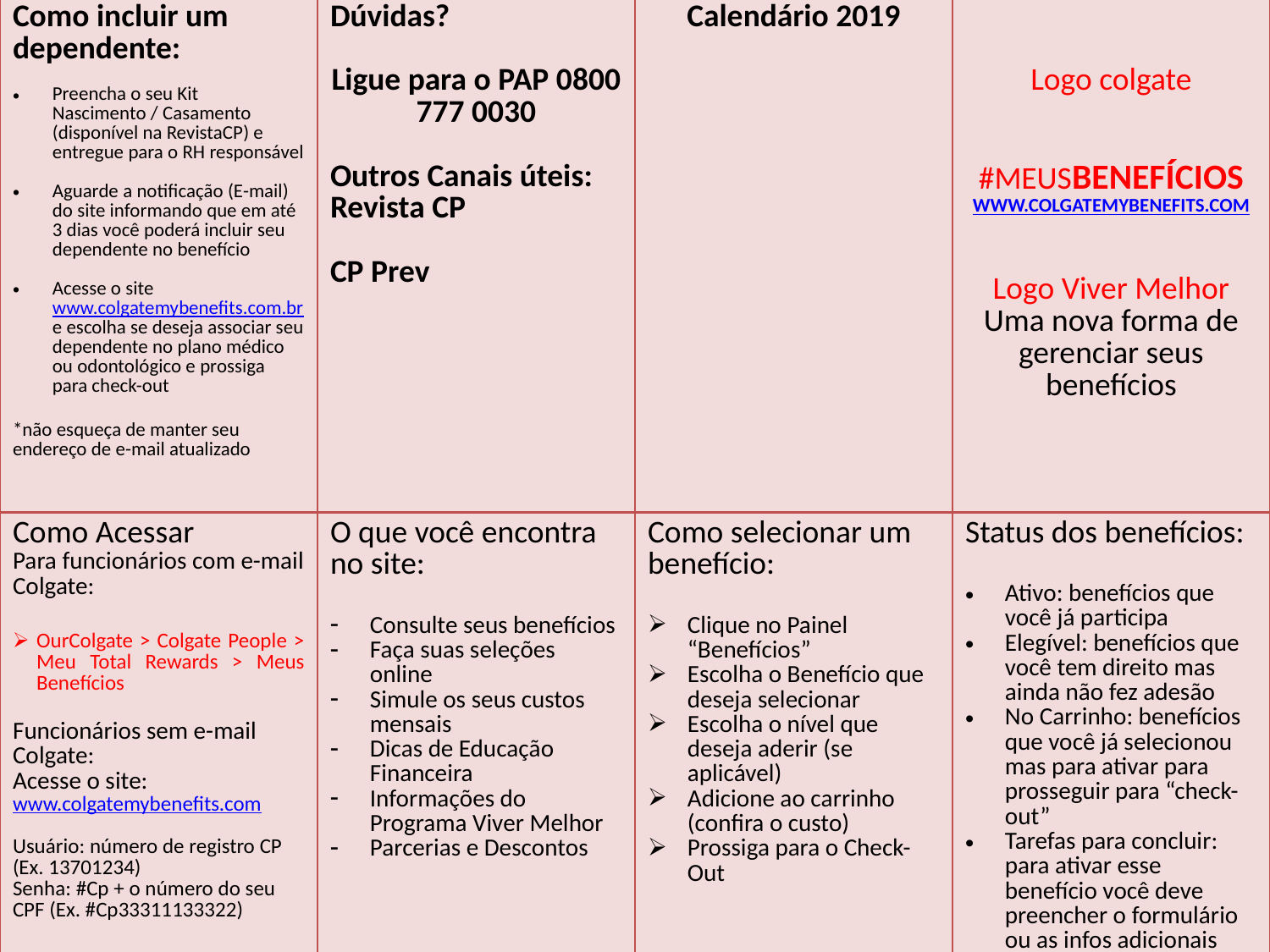

| Como incluir um dependente: Preencha o seu Kit Nascimento / Casamento (disponível na RevistaCP) e entregue para o RH responsável Aguarde a notificação (E-mail) do site informando que em até 3 dias você poderá incluir seu dependente no benefício Acesse o site www.colgatemybenefits.com.br e escolha se deseja associar seu dependente no plano médico ou odontológico e prossiga para check-out \*não esqueça de manter seu endereço de e-mail atualizado | Dúvidas? Ligue para o PAP 0800 777 0030 Outros Canais úteis: Revista CP CP Prev | Calendário 2019 | Logo colgate #MEUSBENEFÍCIOS WWW.COLGATEMYBENEFITS.COM Logo Viver Melhor Uma nova forma de gerenciar seus benefícios |
| --- | --- | --- | --- |
| Como Acessar Para funcionários com e-mail Colgate: OurColgate > Colgate People > Meu Total Rewards > Meus Benefícios Funcionários sem e-mail Colgate: Acesse o site: www.colgatemybenefits.com Usuário: número de registro CP (Ex. 13701234) Senha: #Cp + o número do seu CPF (Ex. #Cp33311133322) | O que você encontra no site: Consulte seus benefícios Faça suas seleções online Simule os seus custos mensais Dicas de Educação Financeira Informações do Programa Viver Melhor Parcerias e Descontos | Como selecionar um benefício: Clique no Painel “Benefícios” Escolha o Benefício que deseja selecionar Escolha o nível que deseja aderir (se aplicável) Adicione ao carrinho (confira o custo) Prossiga para o Check-Out | Status dos benefícios: Ativo: benefícios que você já participa Elegível: benefícios que você tem direito mas ainda não fez adesão No Carrinho: benefícios que você já selecionou mas para ativar para prosseguir para “check-out” Tarefas para concluir: para ativar esse benefício você deve preencher o formulário ou as infos adicionais solicitadas |